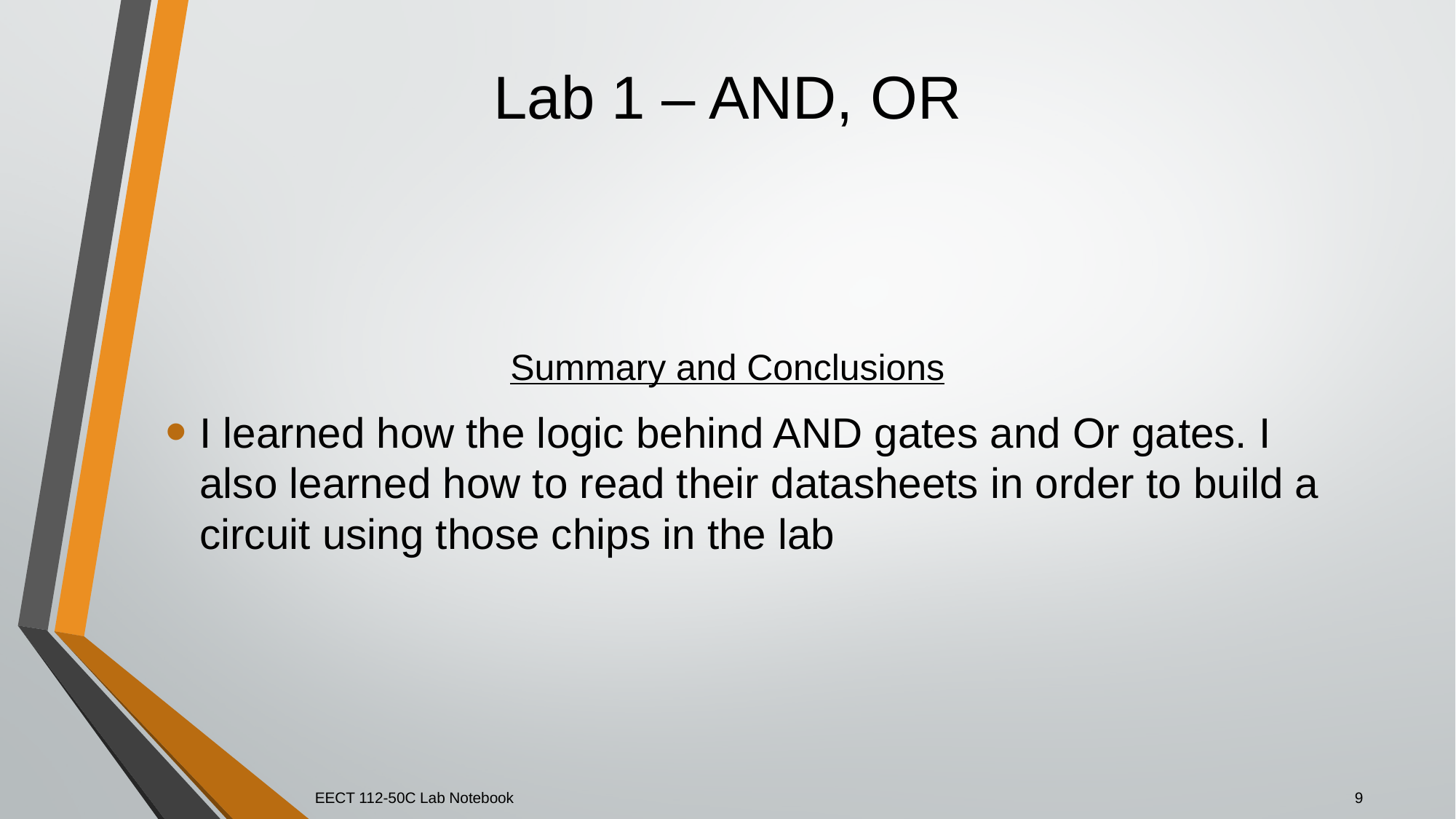

# Lab 1 – AND, OR
Summary and Conclusions
I learned how the logic behind AND gates and Or gates. I also learned how to read their datasheets in order to build a circuit using those chips in the lab
EECT 112-50C Lab Notebook
9